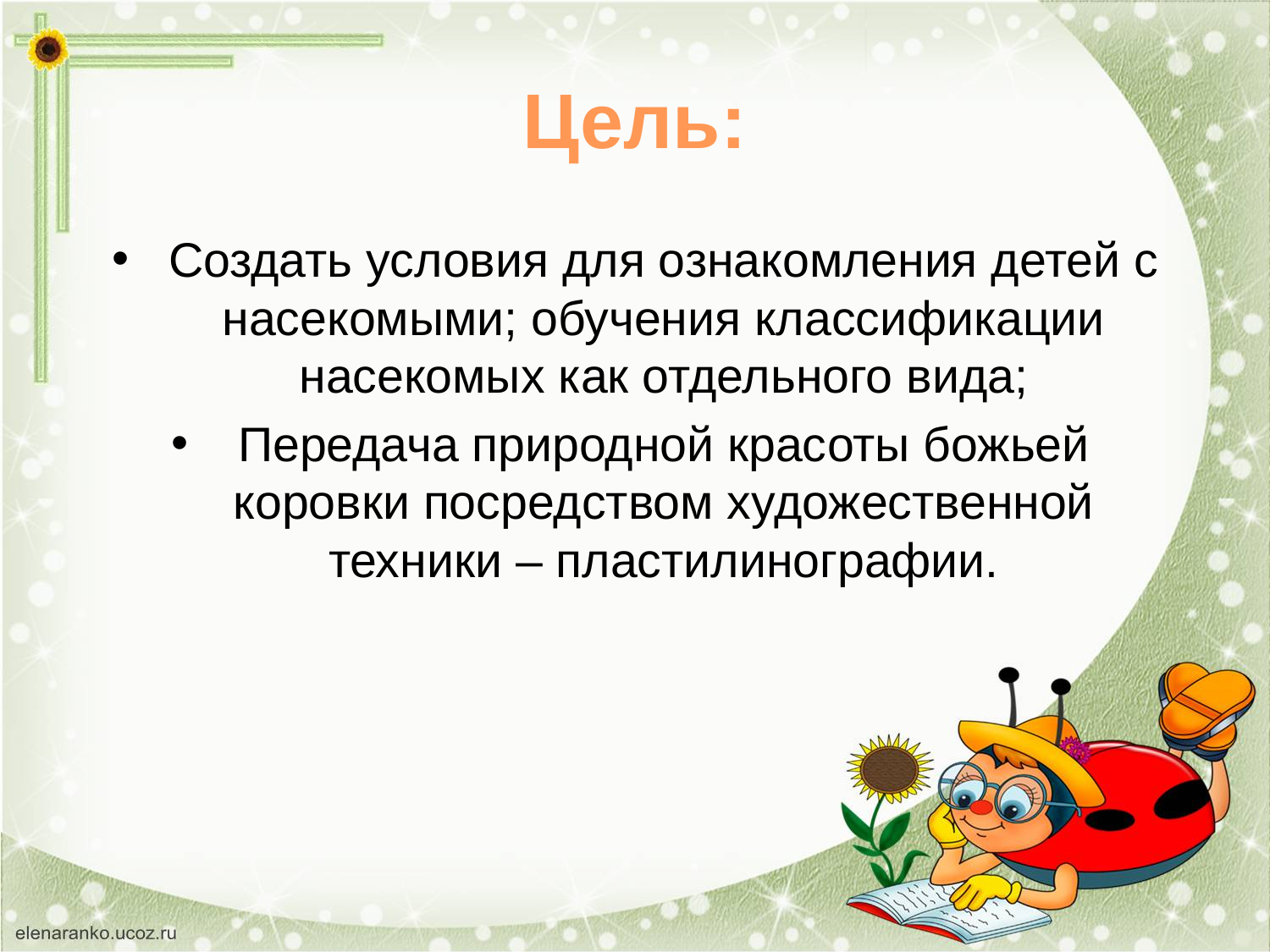

# Цель:
Создать условия для ознакомления детей с насекомыми; обучения классификации насекомых как отдельного вида;
Передача природной красоты божьей коровки посредством художественной техники – пластилинографии.